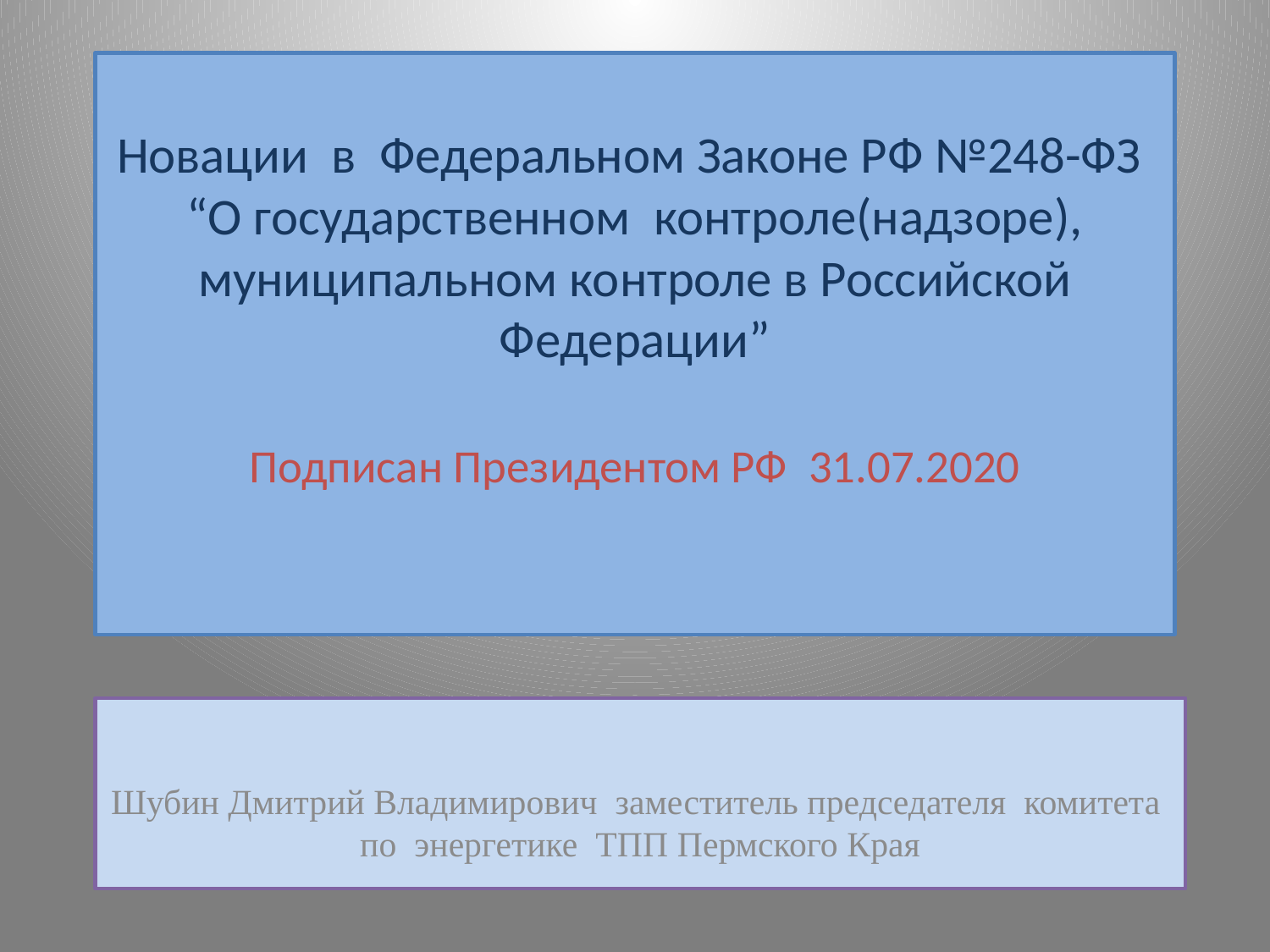

# Новации  в  Федеральном Законе РФ №248-ФЗ  “O государственном  контроле(надзоре), муниципальном контроле в Российской Федерации” Подписан Президентом РФ  31.07.2020

Шубин Дмитрий Владимирович  заместитель председателя  комитета  по  энергетике  ТПП Пермского Края